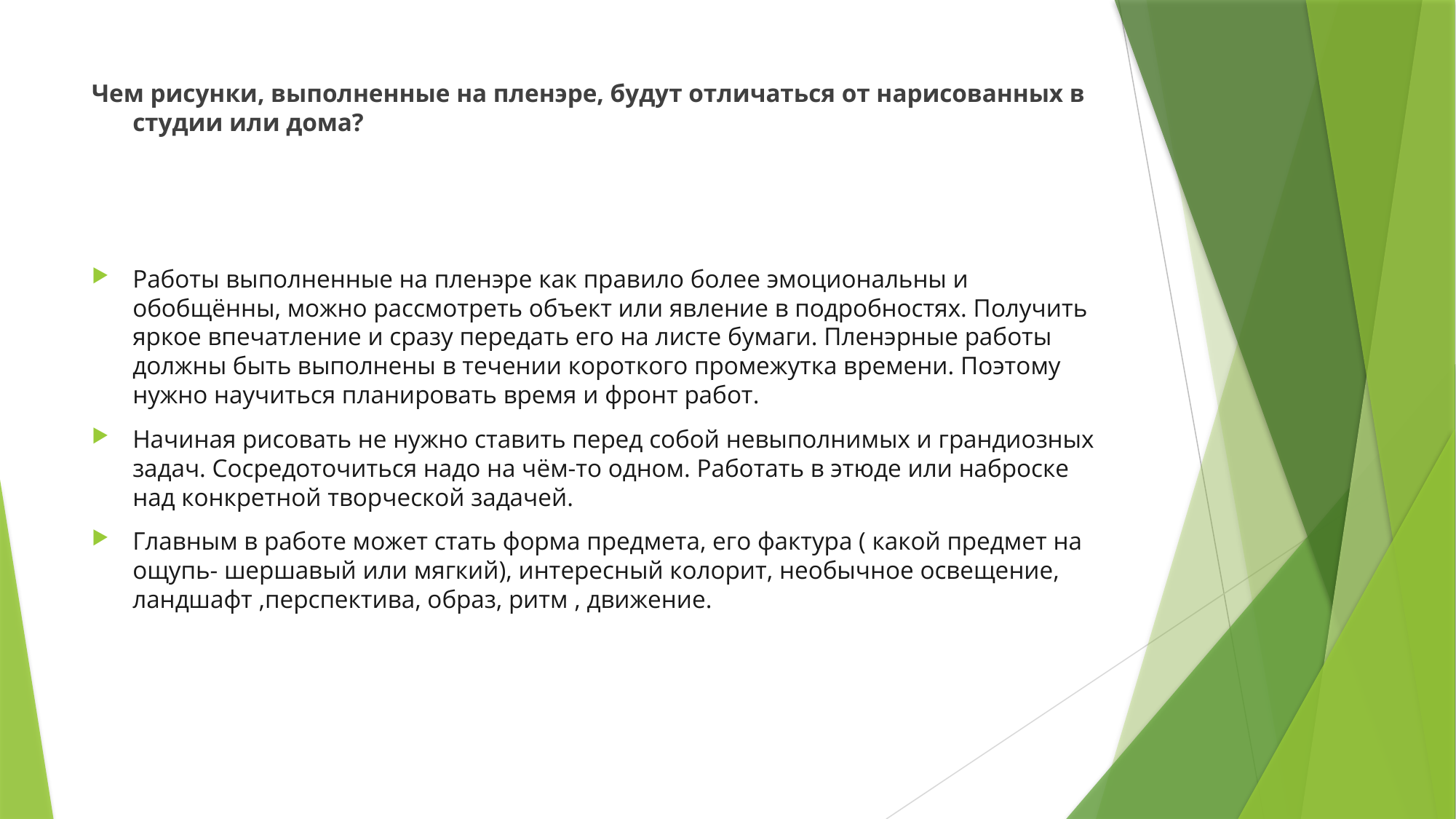

# Чем рисунки, выполненные на пленэре, будут отличаться от нарисованных в студии или дома?
Работы выполненные на пленэре как правило более эмоциональны и обобщённы, можно рассмотреть объект или явление в подробностях. Получить яркое впечатление и сразу передать его на листе бумаги. Пленэрные работы должны быть выполнены в течении короткого промежутка времени. Поэтому нужно научиться планировать время и фронт работ.
Начиная рисовать не нужно ставить перед собой невыполнимых и грандиозных задач. Сосредоточиться надо на чём-то одном. Работать в этюде или наброске над конкретной творческой задачей.
Главным в работе может стать форма предмета, его фактура ( какой предмет на ощупь- шершавый или мягкий), интересный колорит, необычное освещение, ландшафт ,перспектива, образ, ритм , движение.